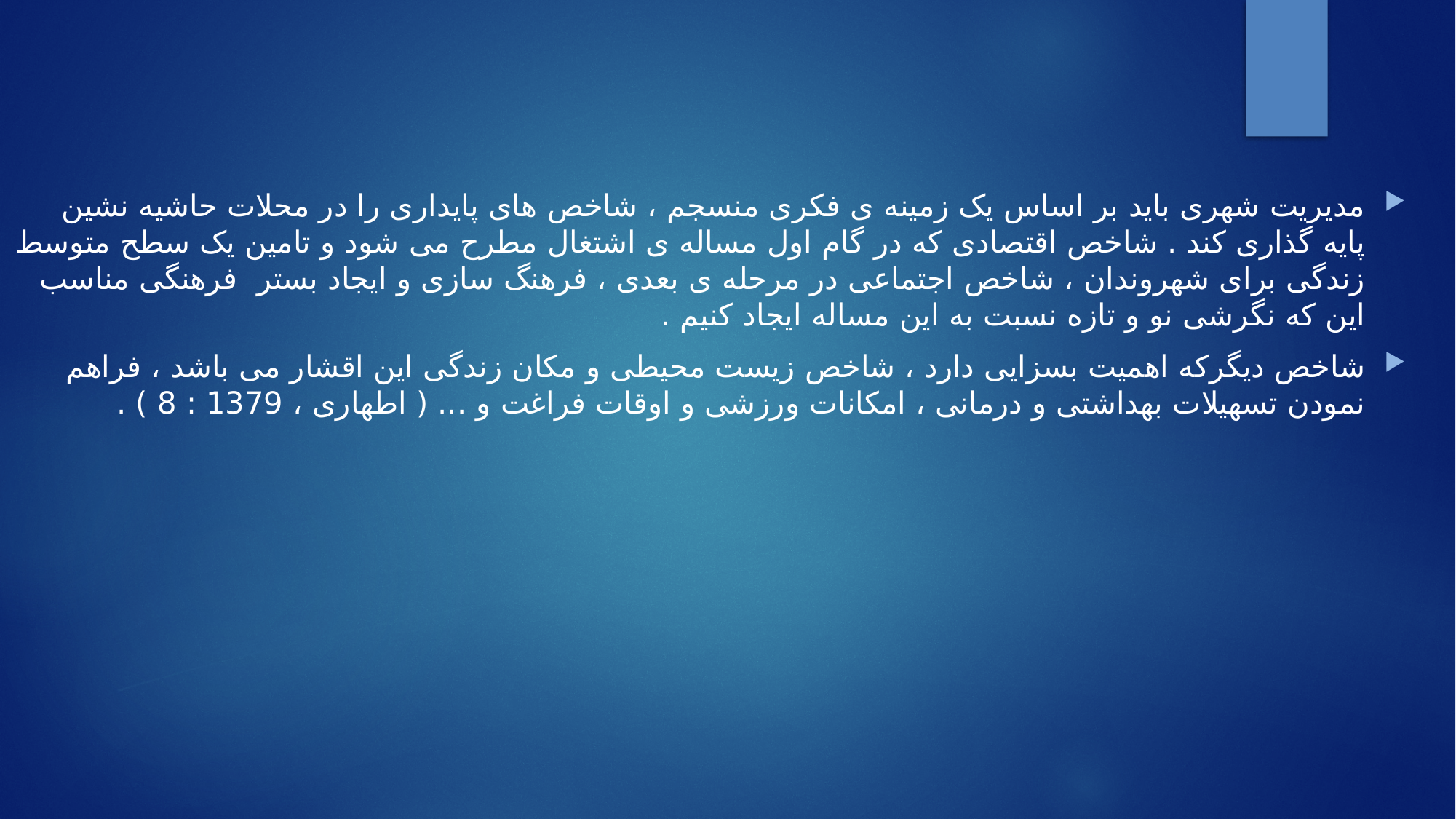

مدیریت شهری باید بر اساس یک زمینه ی فکری منسجم ، شاخص های پایداری را در محلات حاشیه نشین پایه گذاری کند . شاخص اقتصادی که در گام اول مساله ی اشتغال مطرح می شود و تامین یک سطح متوسط زندگی برای شهروندان ، شاخص اجتماعی در مرحله ی بعدی ، فرهنگ سازی و ایجاد بستر  فرهنگی مناسب این که نگرشی نو و تازه نسبت به این مساله ایجاد کنیم .
شاخص دیگرکه اهمیت بسزایی دارد ، شاخص زیست محیطی و مکان زندگی این اقشار می باشد ، فراهم نمودن تسهیلات بهداشتی و درمانی ، امکانات ورزشی و اوقات فراغت و ... ( اطهاری ، 1379 : 8 ) .